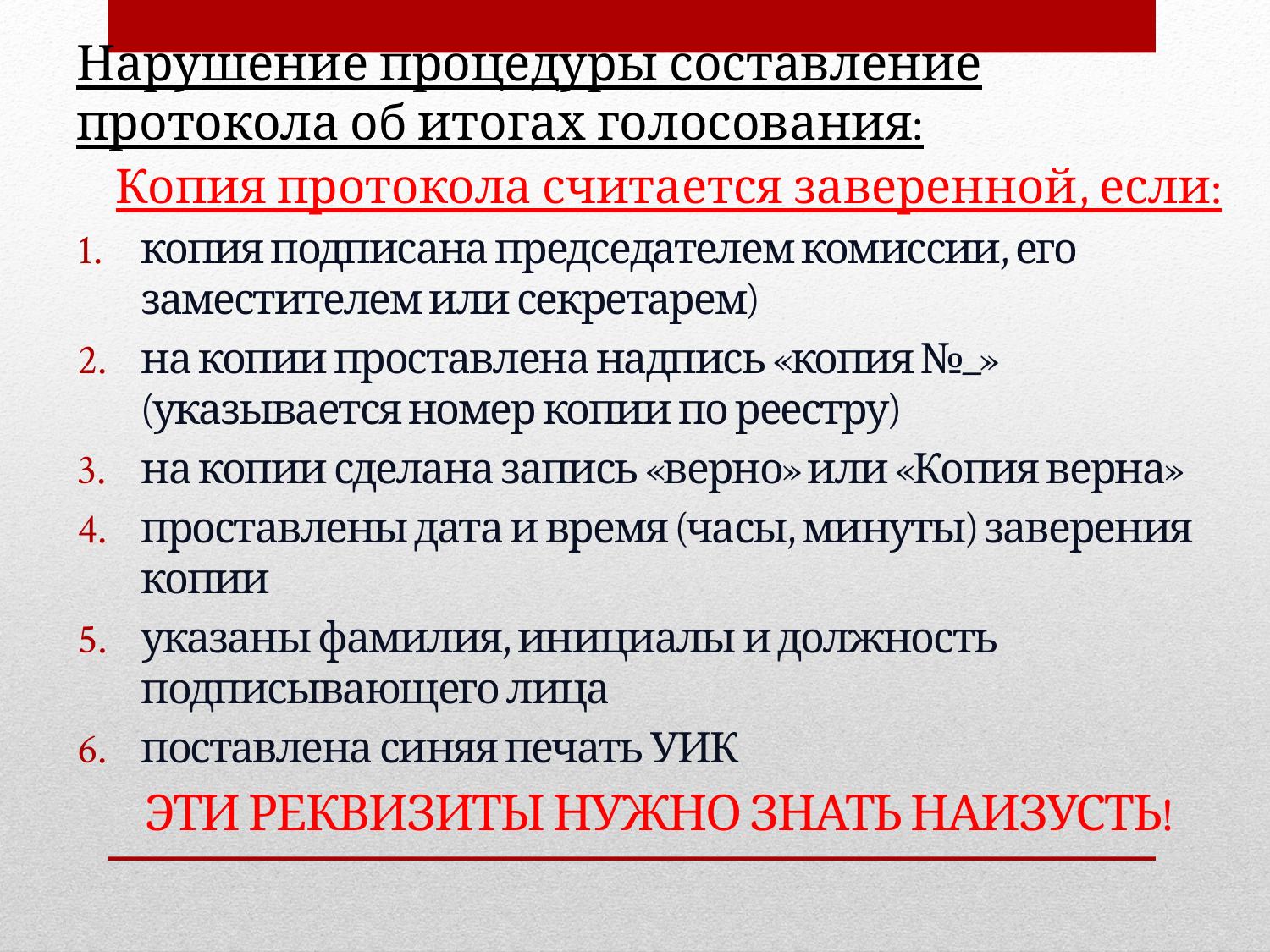

# Нарушение процедуры составление протокола об итогах голосования:

	Копия протокола считается заверенной, если:
копия подписана председателем комиссии, его заместителем или секретарем)
на копии проставлена надпись «копия №_» (указывается номер копии по реестру)
на копии сделана запись «верно» или «Копия верна»
проставлены дата и время (часы, минуты) заверения копии
указаны фамилия, инициалы и должность подписывающего лица
поставлена синяя печать УИК
ЭТИ РЕКВИЗИТЫ НУЖНО ЗНАТЬ НАИЗУСТЬ!